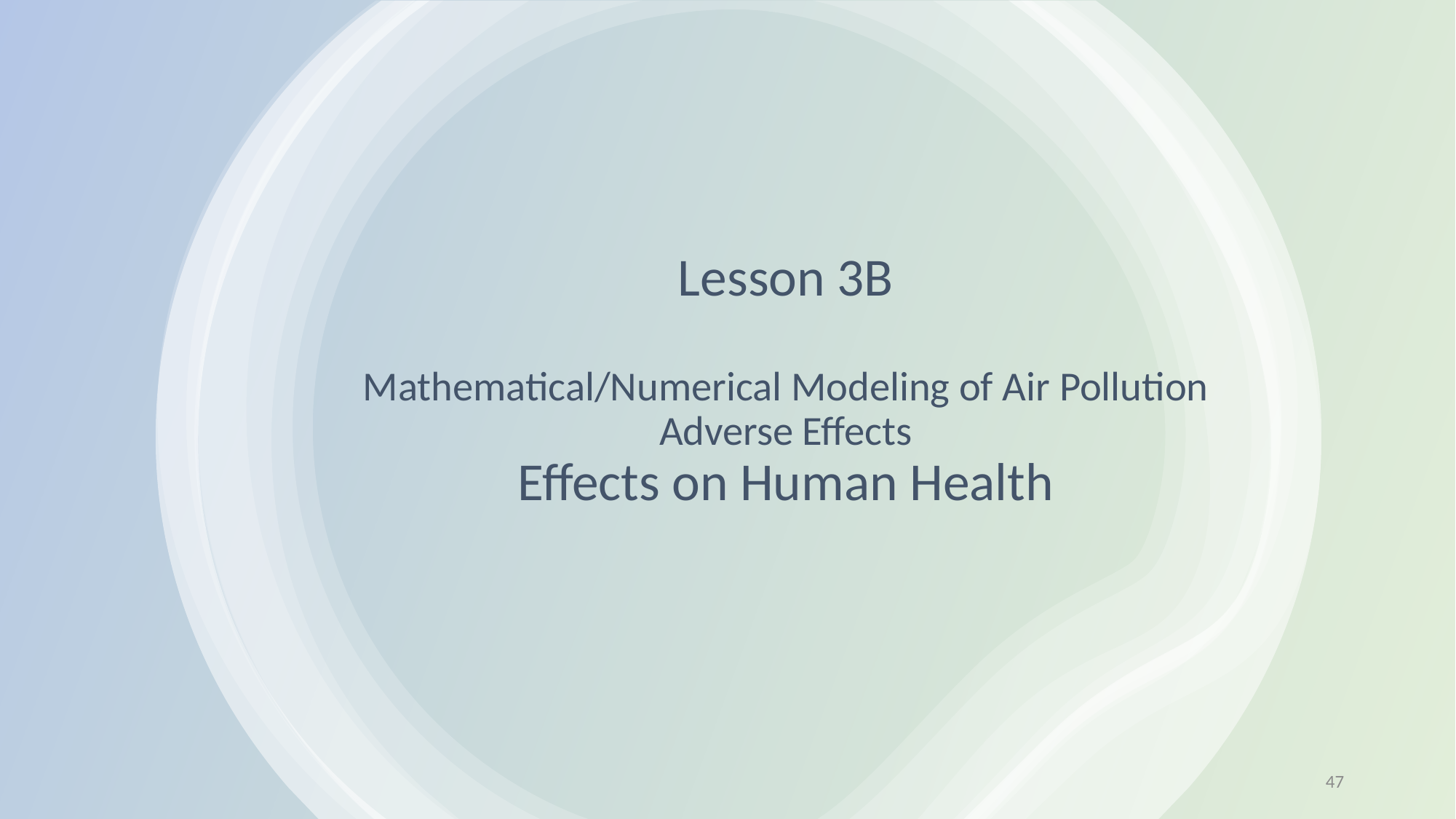

# Lesson 3B Mathematical/Numerical Modeling of Air Pollution Adverse Effects Effects on Human Health
47